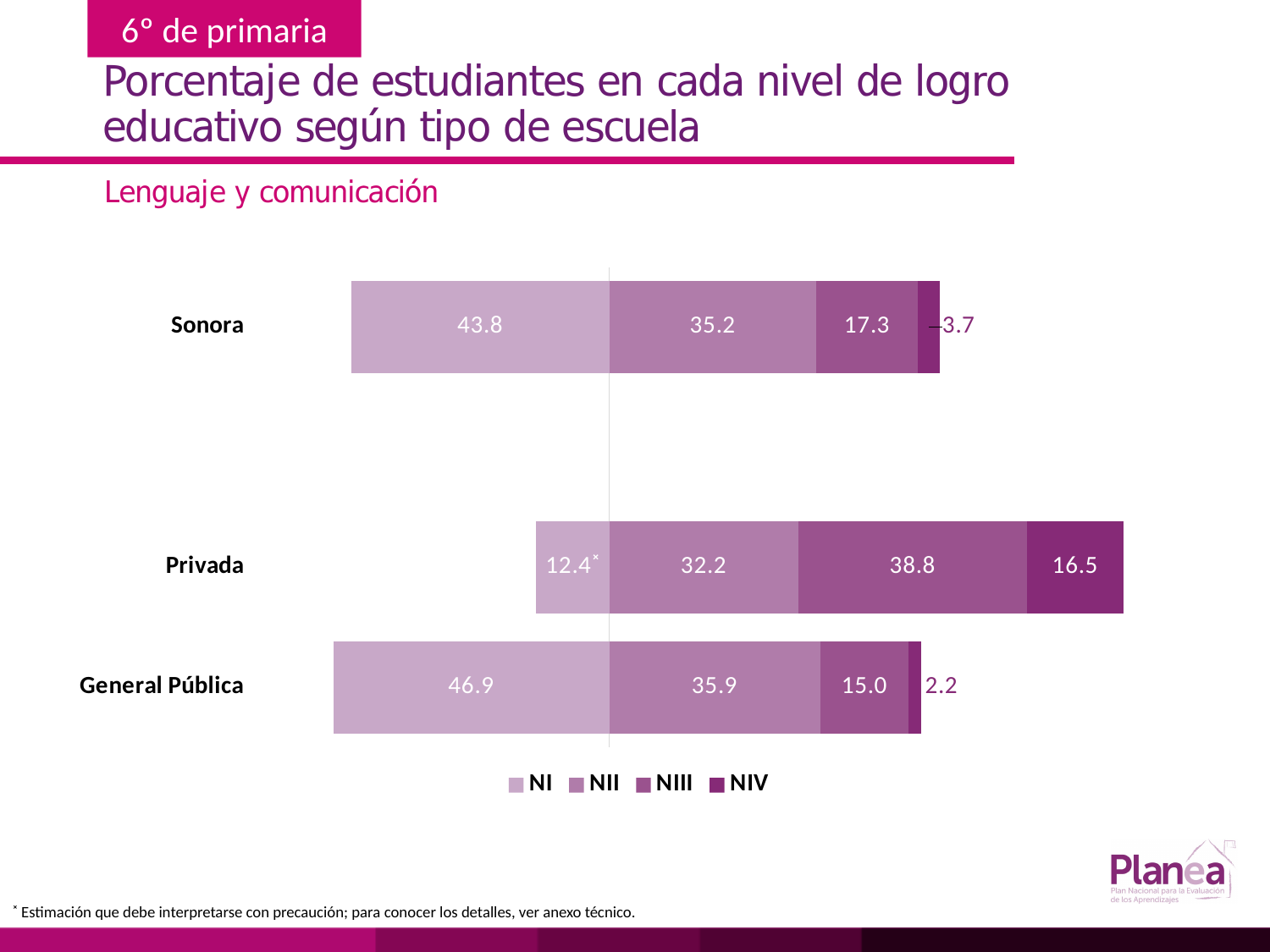

# Porcentaje de estudiantes en cada nivel de logro educativo según tipo de escuela

Lenguaje y comunicación

### Chart

| Category |  |  |  |  |
|---|---|---|---|---|
| General Pública | -46.9 | 35.9 | 15.0 | 2.2 |
| Privada | -12.4 | 32.2 | 38.8 | 16.5 |
|  | None | None | None | None |
| Sonora | -43.8 | 35.2 | 17.3 | 3.7 |
˟ Estimación que debe interpretarse con precaución; para conocer los detalles, ver anexo técnico.